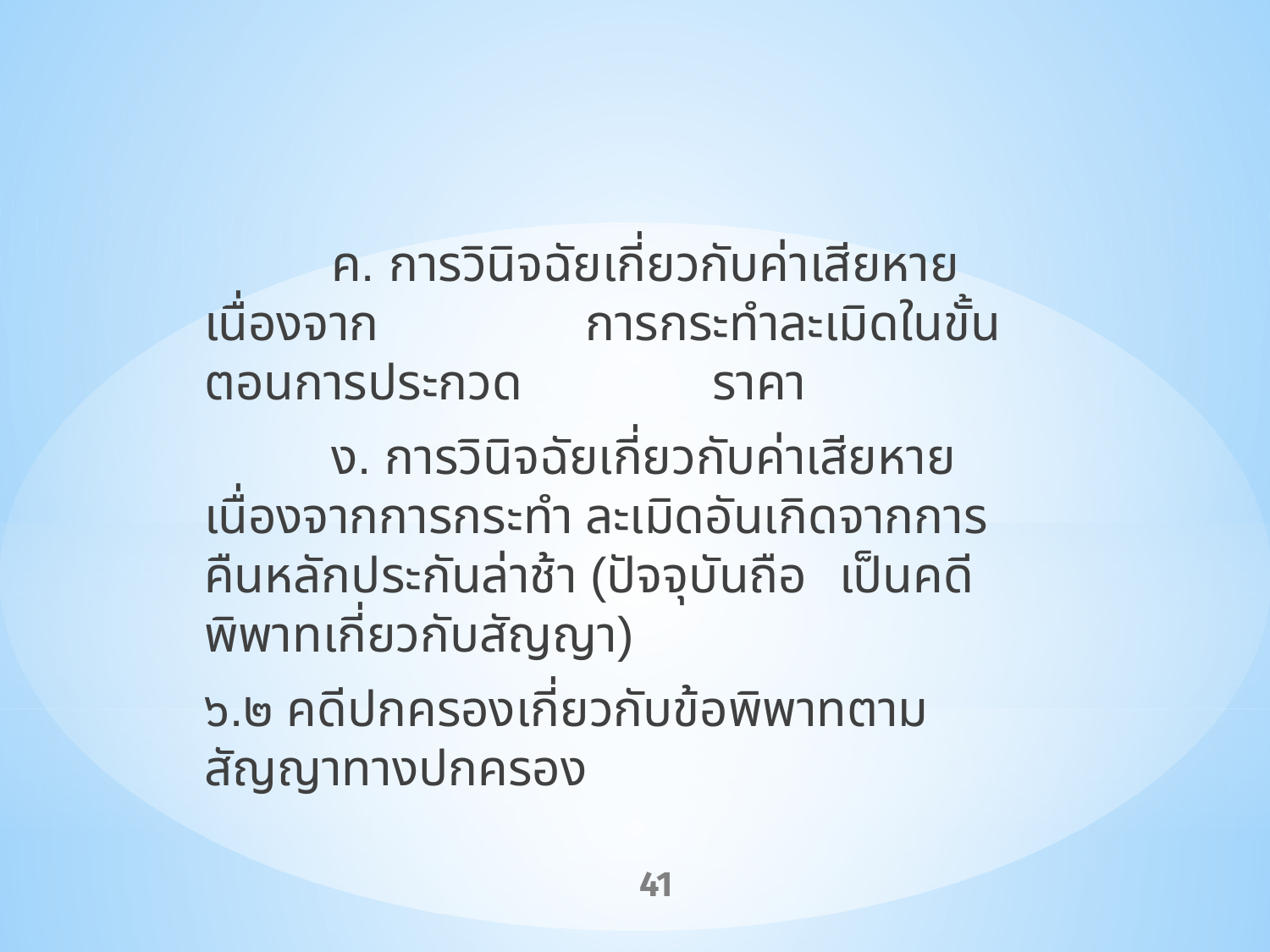

ค. การวินิจฉัยเกี่ยวกับค่าเสียหายเนื่องจาก		การกระทำละเมิดในขั้นตอนการประกวด		ราคา
	ง. การวินิจฉัยเกี่ยวกับค่าเสียหายเนื่องจากการกระทำ	ละเมิดอันเกิดจากการคืนหลักประกันล่าช้า (ปัจจุบันถือ	เป็นคดีพิพาทเกี่ยวกับสัญญา)
๖.๒ คดีปกครองเกี่ยวกับข้อพิพาทตามสัญญาทางปกครอง

41